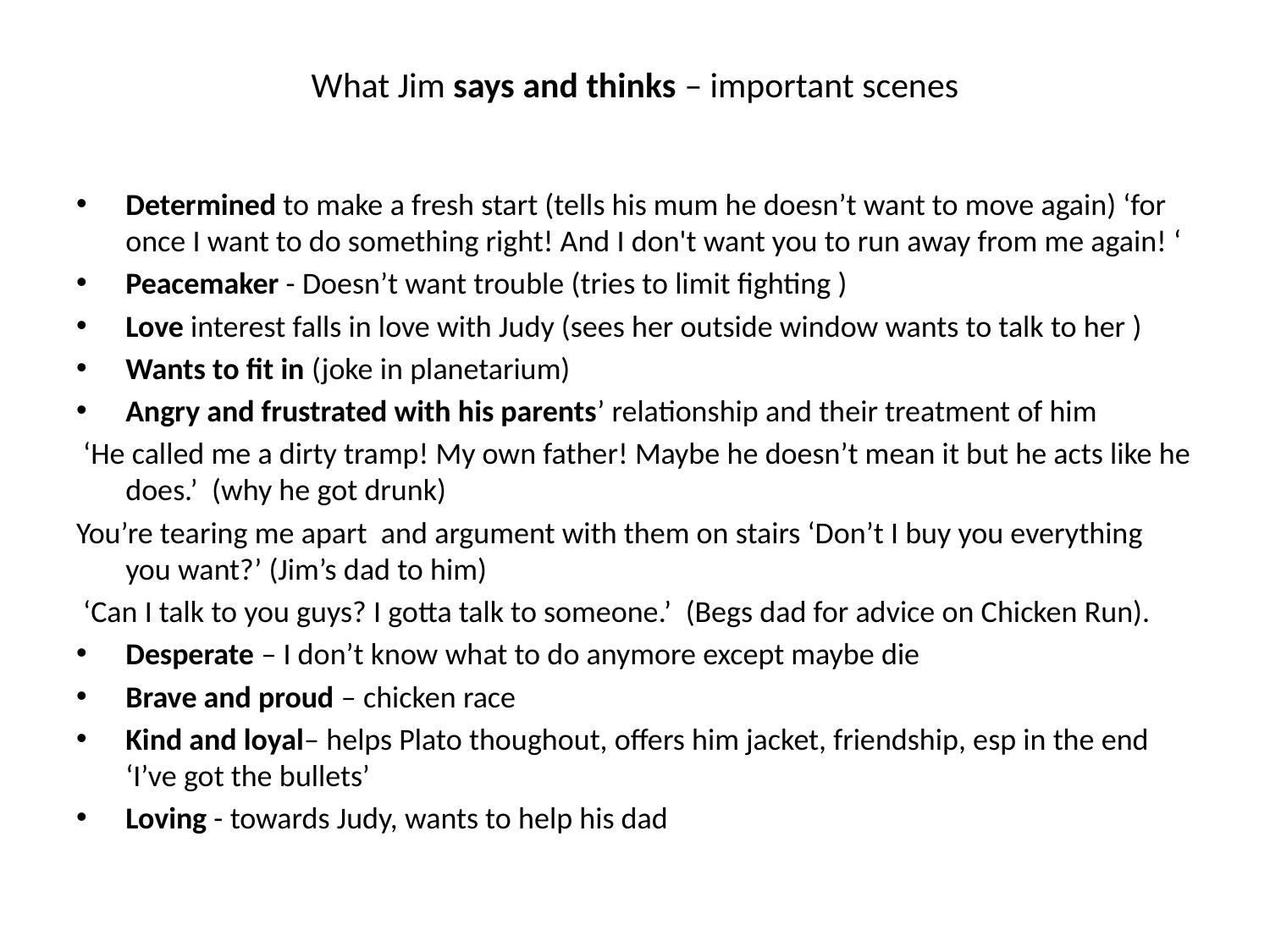

# What Jim says and thinks – important scenes
Determined to make a fresh start (tells his mum he doesn’t want to move again) ‘for once I want to do something right! And I don't want you to run away from me again! ‘
Peacemaker - Doesn’t want trouble (tries to limit fighting )
Love interest falls in love with Judy (sees her outside window wants to talk to her )
Wants to fit in (joke in planetarium)
Angry and frustrated with his parents’ relationship and their treatment of him
 ‘He called me a dirty tramp! My own father! Maybe he doesn’t mean it but he acts like he does.’  (why he got drunk)
You’re tearing me apart  and argument with them on stairs ‘Don’t I buy you everything you want?’ (Jim’s dad to him)
 ‘Can I talk to you guys? I gotta talk to someone.’  (Begs dad for advice on Chicken Run).
Desperate – I don’t know what to do anymore except maybe die
Brave and proud – chicken race
Kind and loyal– helps Plato thoughout, offers him jacket, friendship, esp in the end ‘I’ve got the bullets’
Loving - towards Judy, wants to help his dad